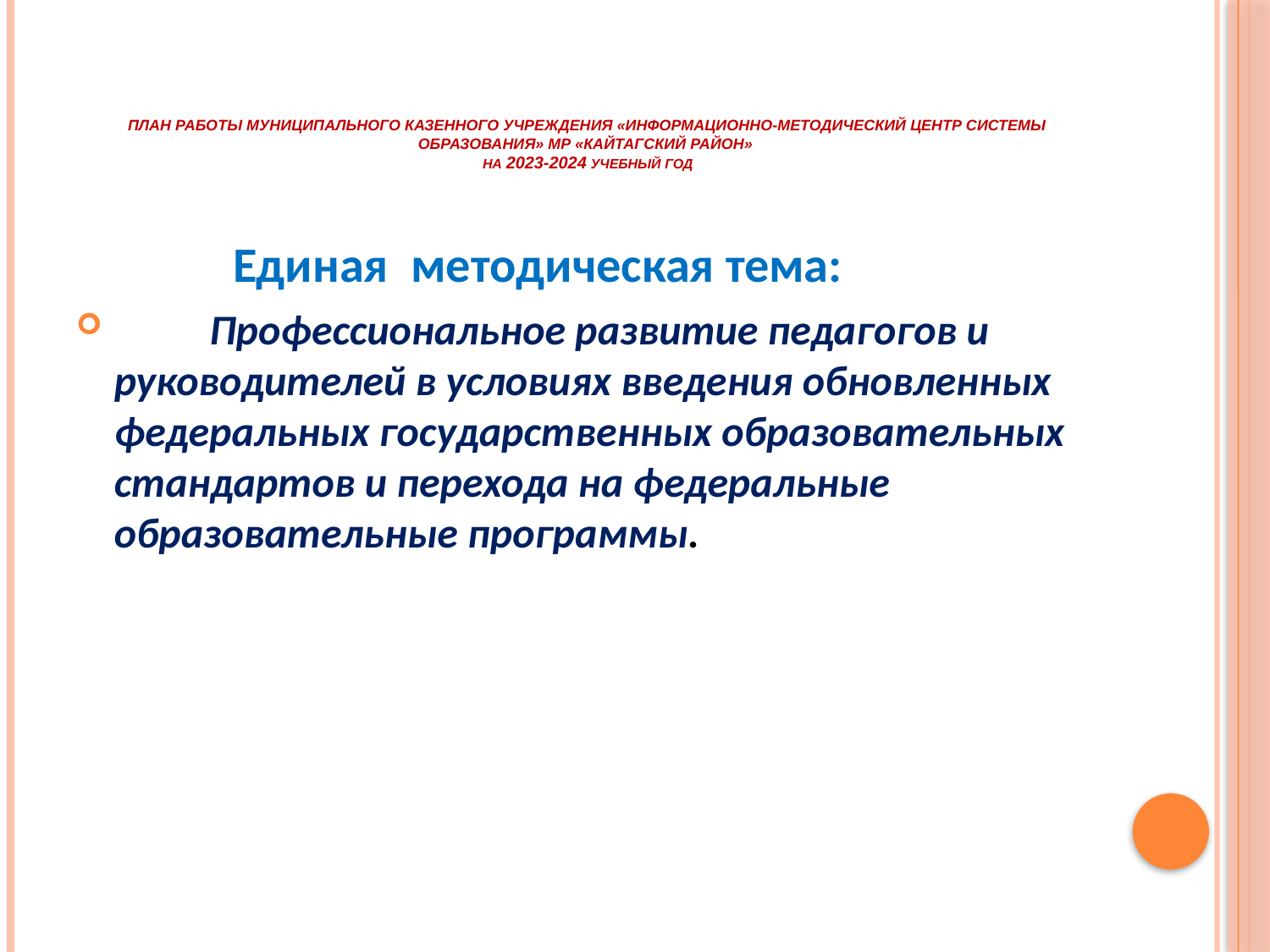

# ПЛАН РАБОТЫ МУНИЦИПАЛЬНОГО КАЗЕННОГО УЧРЕЖДЕНИЯ «ИНФОРМАЦИОННО-МЕТОДИЧЕСКИЙ ЦЕНТР СИСТЕМЫ ОБРАЗОВАНИЯ» МР «КАЙТАГСКИЙ РАЙОН» НА 2023-2024 УЧЕБНЫЙ ГОД
              Единая  методическая тема:
          Профессиональное развитие педагогов и руководителей в условиях введения обновленных федеральных государственных образовательных стандартов и перехода на федеральные   образовательные программы.